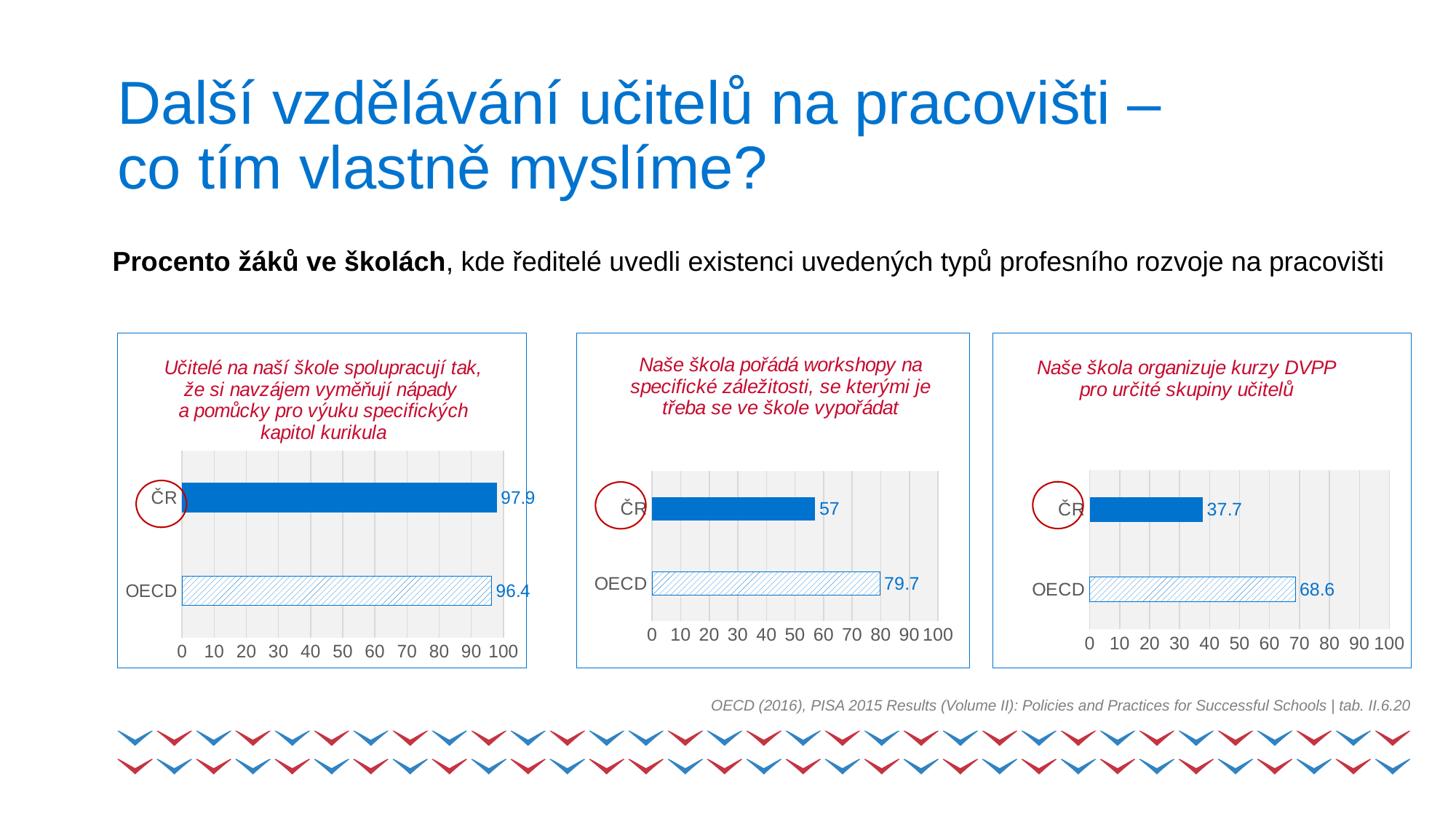

# Další vzdělávání učitelů na pracovišti – co tím vlastně myslíme?
Procento žáků ve školách, kde ředitelé uvedli existenci uvedených typů profesního rozvoje na pracovišti

### Chart: Učitelé na naší škole spolupracují tak, že si navzájem vyměňují nápady a pomůcky pro výuku specifických kapitol kurikula

| Category | Učitelé na naší škole spolupracují tak, že si navzájem vyměňují nápady a pomůcky pro výuku specifických kapitol kurikula |
|---|---|
| OECD | 96.4 |
| ČR | 97.9 |

### Chart: Naše škola pořádá workshopy na specifické záležitosti, se kterými je třeba se ve škole vypořádat

| Category | Naše škola pořádá workshopy na specifické záležitosti, se kterými je třeba se ve škole vypořádat |
|---|---|
| OECD | 79.7 |
| ČR | 57.0 |

### Chart: Naše škola organizuje kurzy DVPP pro určité skupiny učitelů

| Category | Naše škola organizuje kurzy DVPP pro určité skupiny učitelů |
|---|---|
| OECD | 68.6 |
| ČR | 37.7 |

OECD (2016), PISA 2015 Results (Volume II): Policies and Practices for Successful Schools | tab. II.6.20